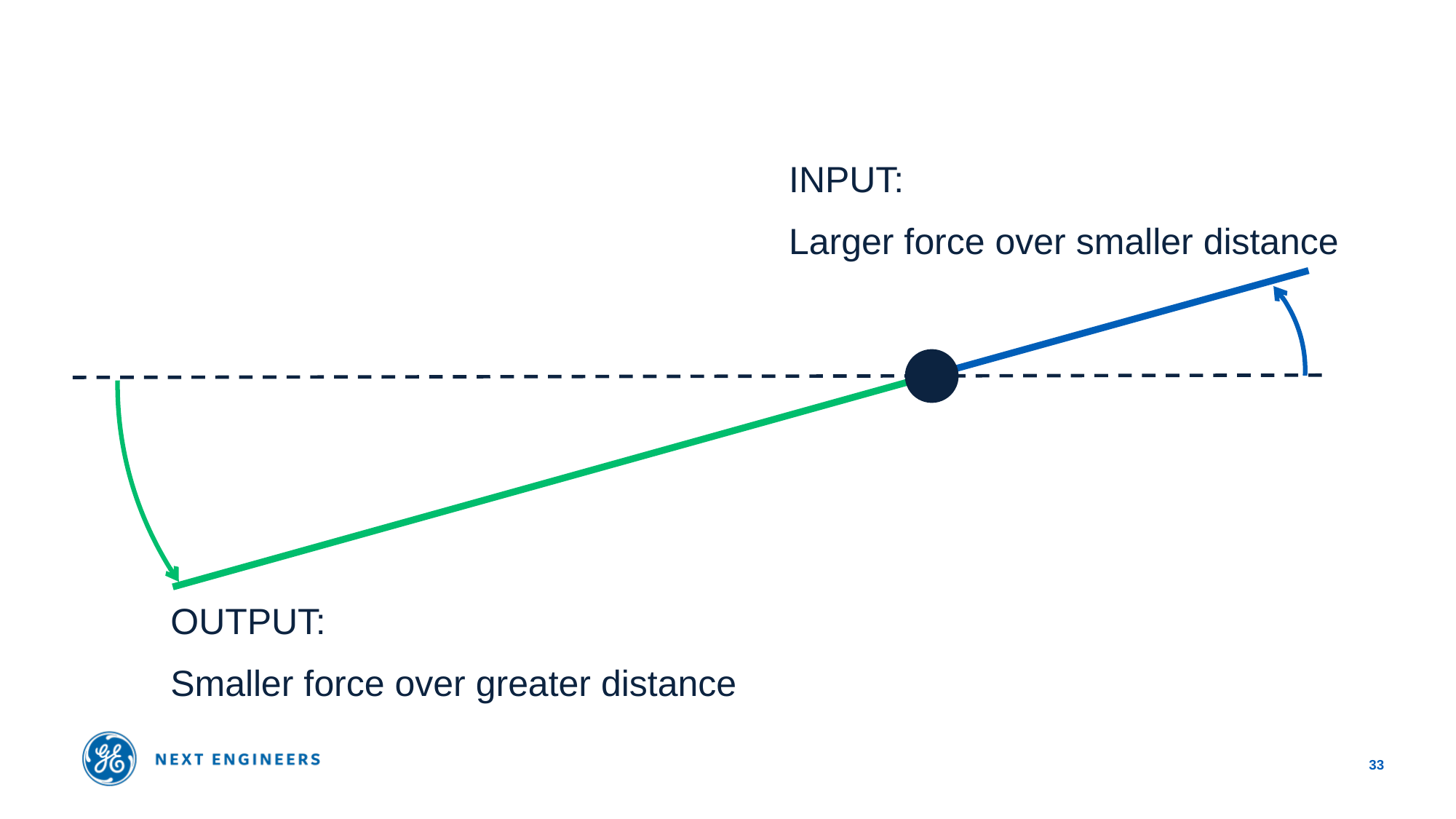

INPUT:
Larger force over smaller distance

OUTPUT:
Smaller force over greater distance
33